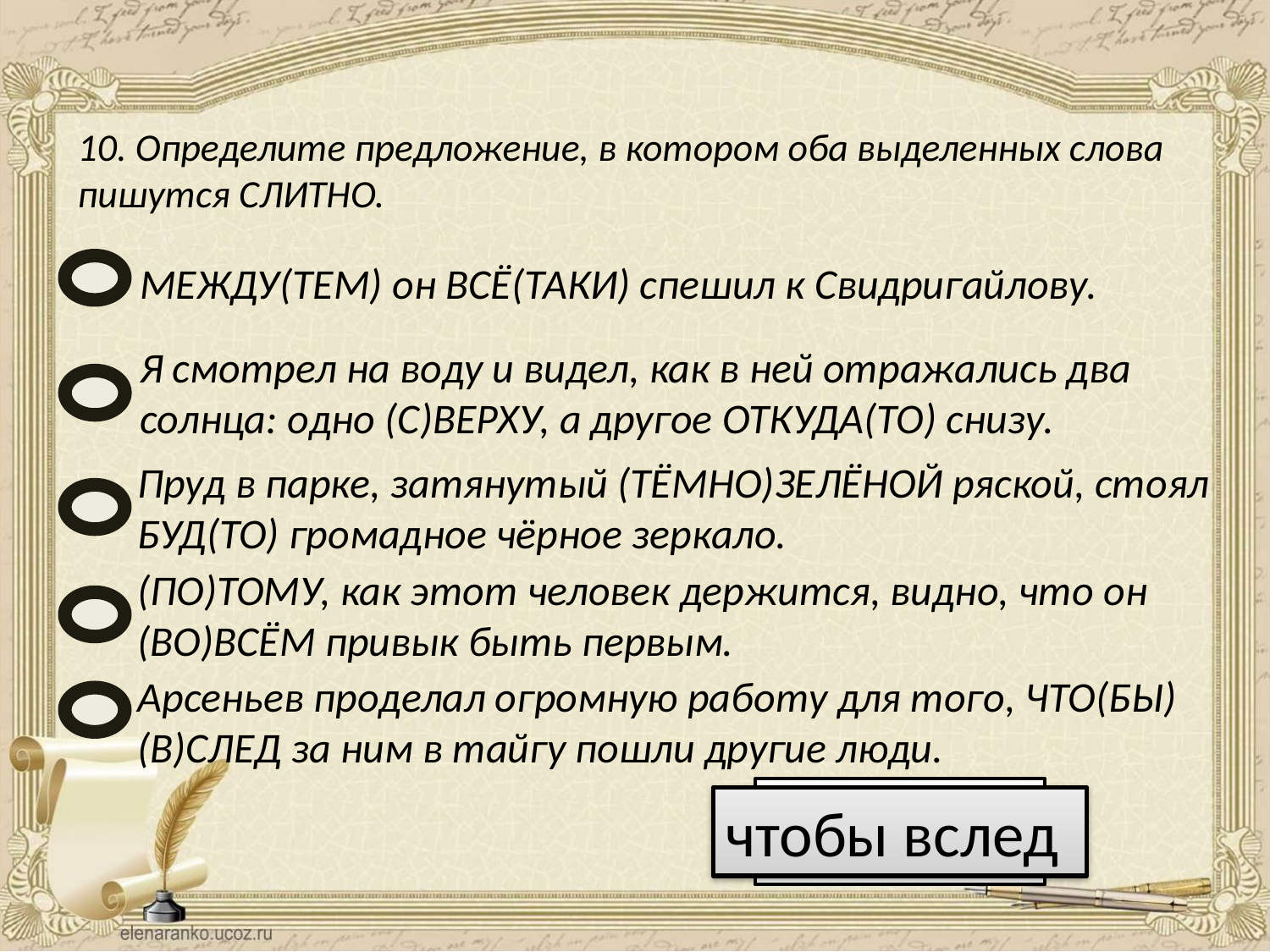

10. Определите предложение, в котором оба выделенных слова пишутся СЛИТНО.
МЕЖДУ(ТЕМ) он ВСЁ(ТАКИ) спешил к Свидригайлову.

Я смотрел на воду и видел, как в ней отражались два солнца: одно (С)ВЕРХУ, а другое ОТКУДА(ТО) снизу.

Пруд в парке, затянутый (ТЁМНО)ЗЕЛЁНОЙ ряской, стоял БУД(ТО) громадное чёрное зеркало.

(ПО)ТОМУ, как этот человек держится, видно, что он (ВО)ВСЁМ привык быть первым.

Арсеньев проделал огромную работу для того, ЧТО(БЫ) (В)СЛЕД за ним в тайгу пошли другие люди.

Ответ
чтобы вслед